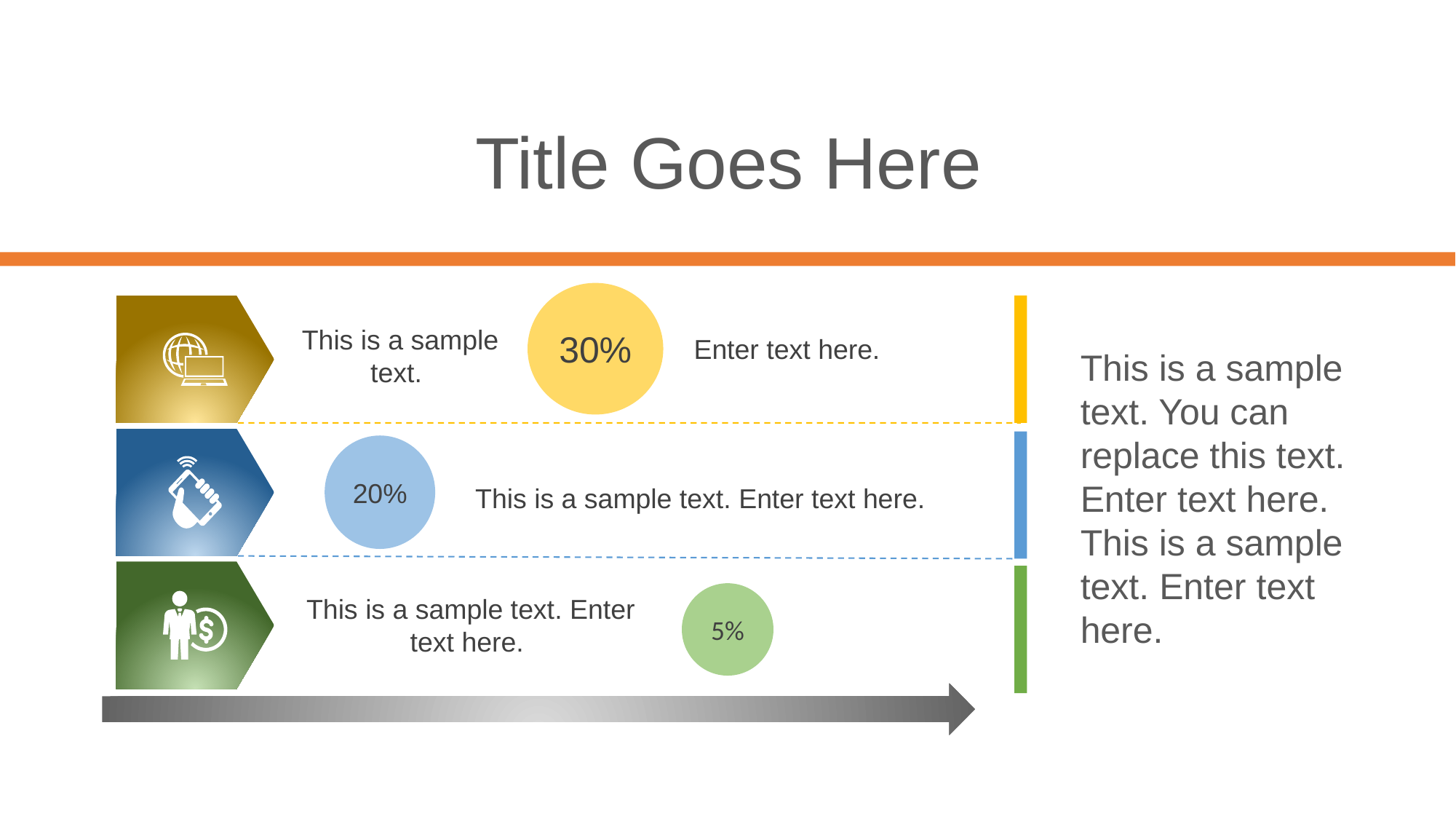

Title Goes Here

30%

This is a sample text.
Enter text here.

This is a sample text. You can replace this text. Enter text here. This is a sample text. Enter text here.

20%

This is a sample text. Enter text here.

5%
This is a sample text. Enter text here.